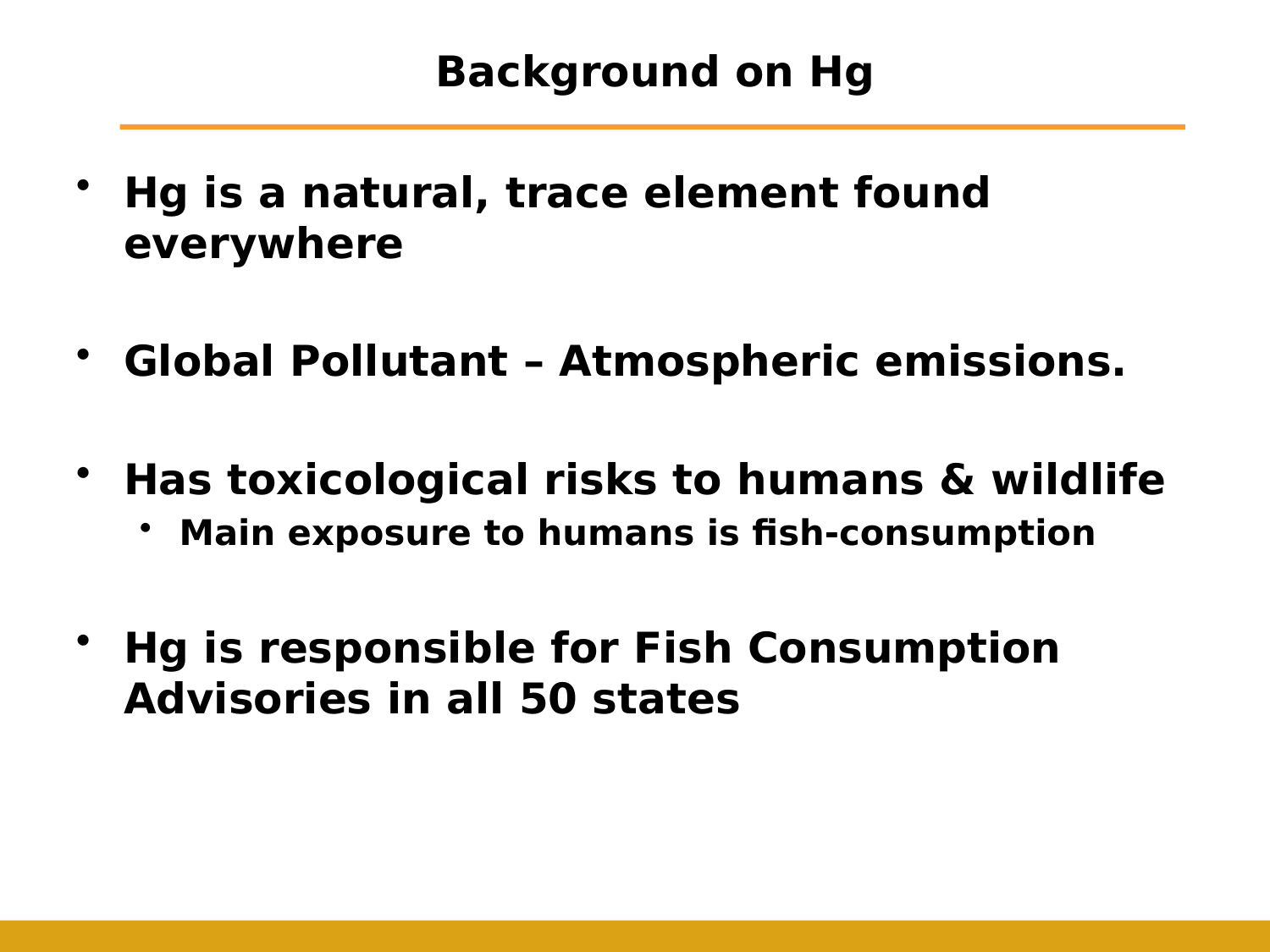

# Background on Hg

Hg is a natural, trace element found everywhere

Global Pollutant – Atmospheric emissions.

Has toxicological risks to humans & wildlife
Main exposure to humans is fish-consumption

Hg is responsible for Fish Consumption Advisories in all 50 states